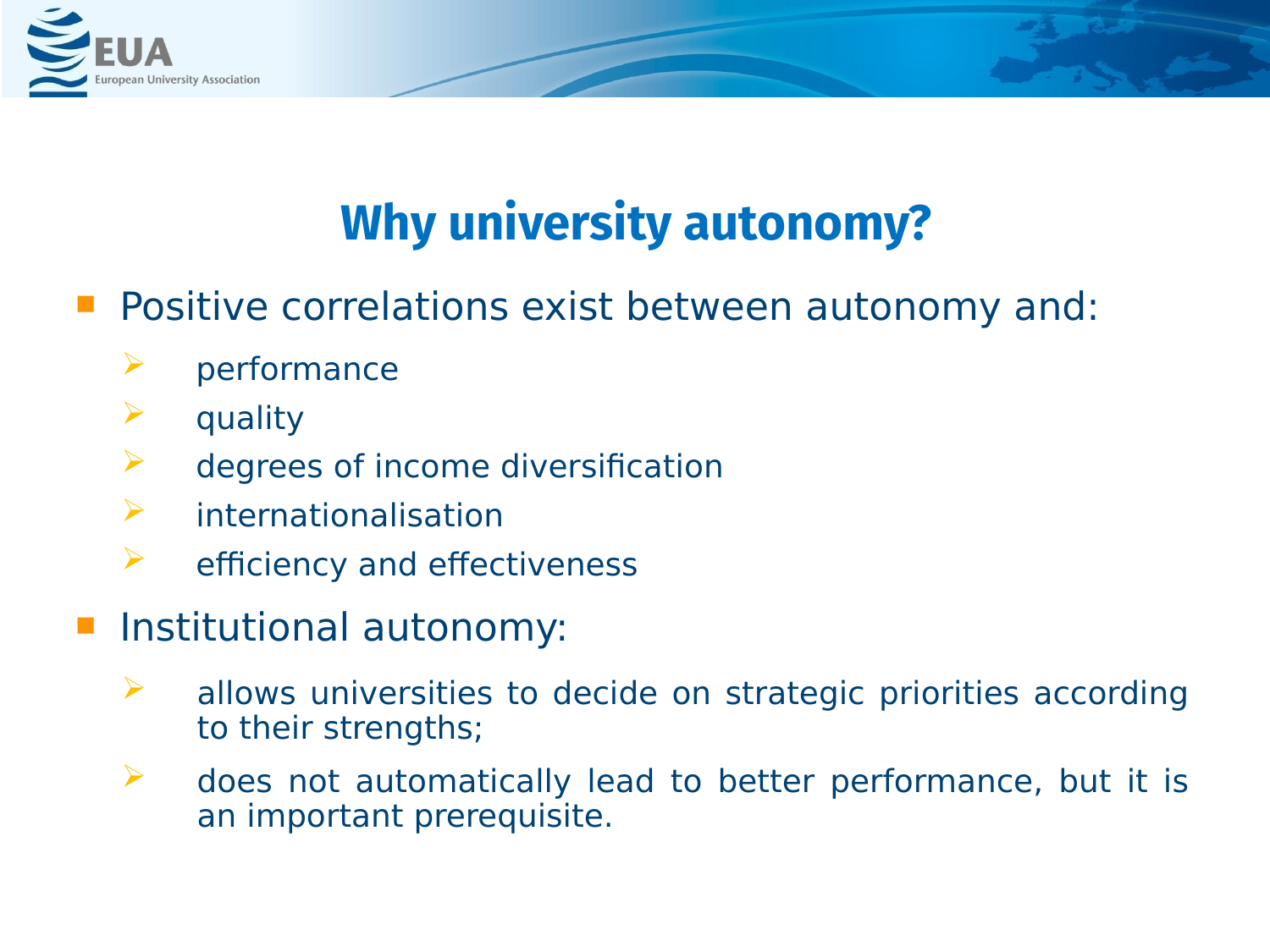

# Why university autonomy?

Positive correlations exist between autonomy and:
performance
quality
degrees of income diversification
internationalisation
efficiency and effectiveness
Institutional autonomy:
allows universities to decide on strategic priorities according to their strengths;
does not automatically lead to better performance, but it is an important prerequisite.

…5…